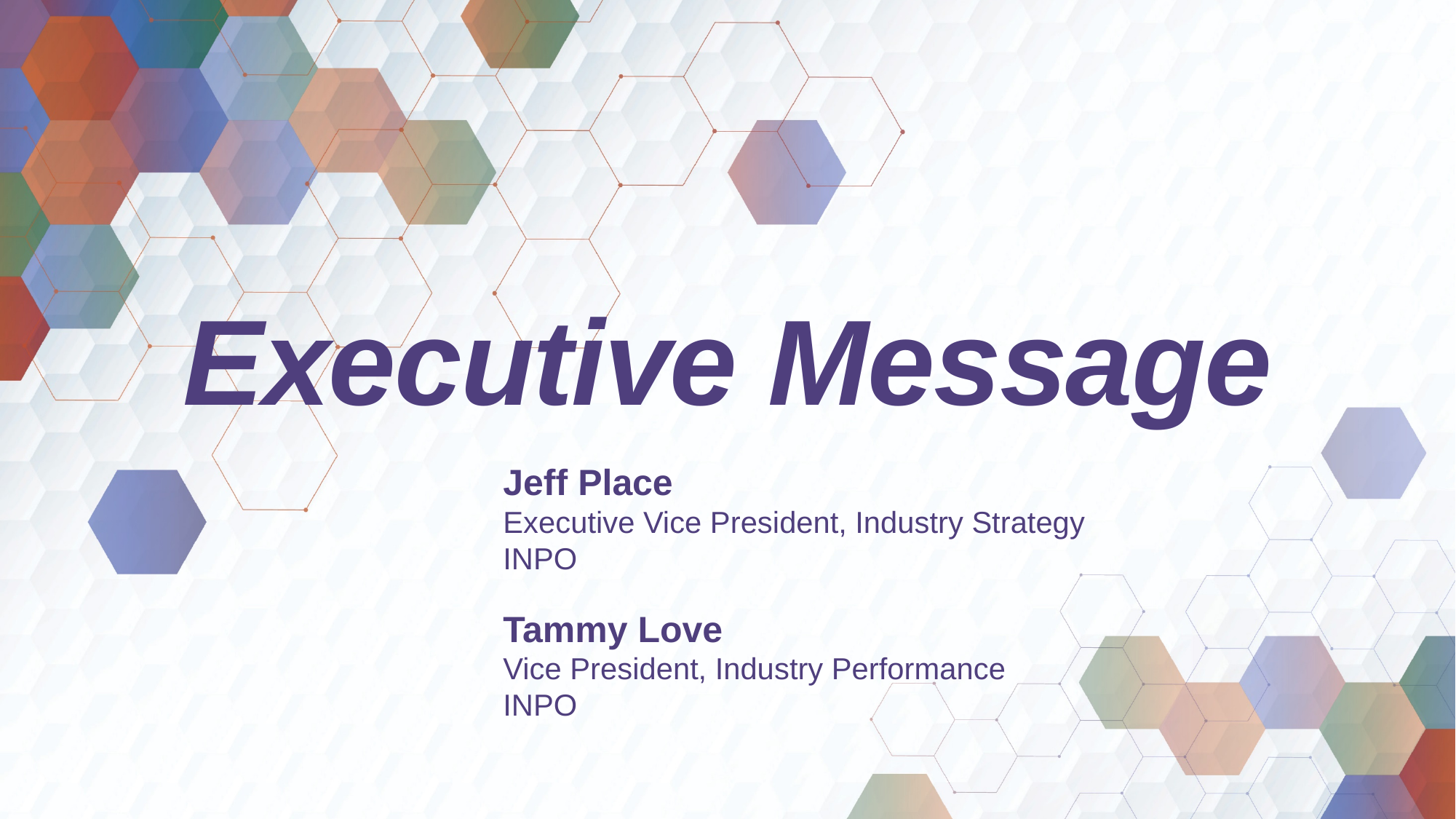

Executive Message
Jeff Place
Executive Vice President, Industry Strategy
INPO
Tammy Love
Vice President, Industry Performance
INPO